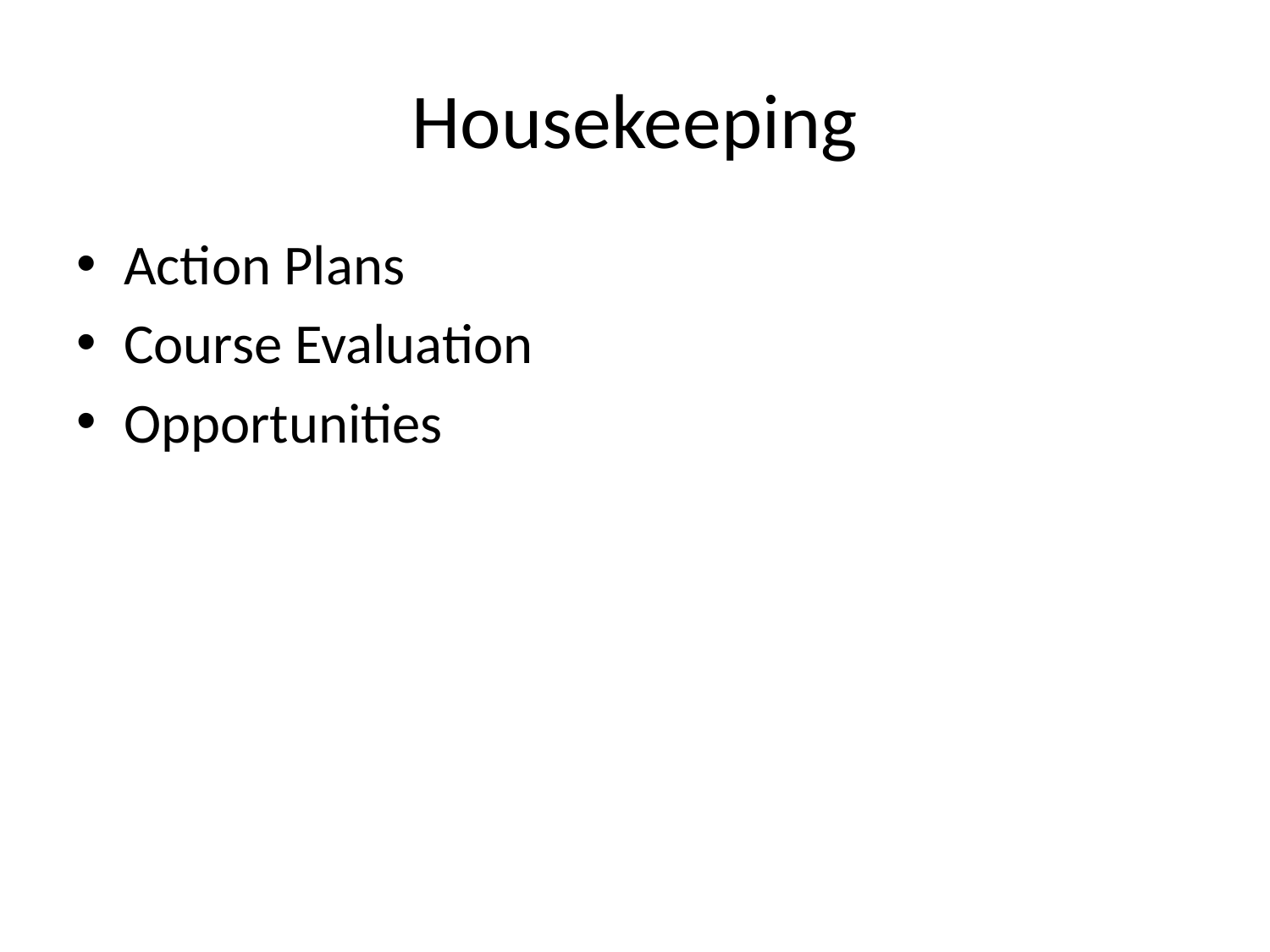

# Housekeeping
Action Plans
Course Evaluation
Opportunities